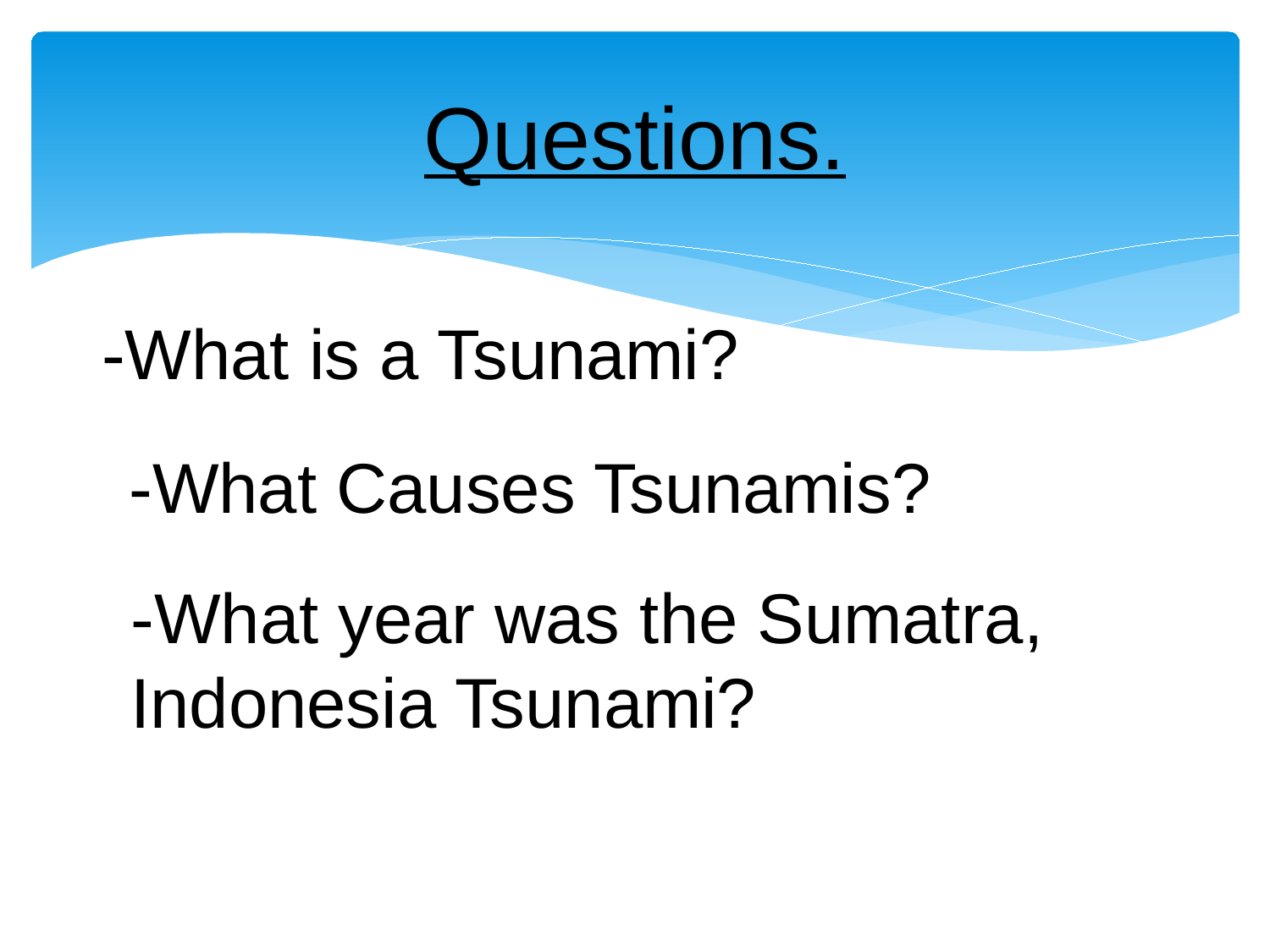

# Questions.
-What is a Tsunami?
-What Causes Tsunamis?
-What year was the Sumatra, Indonesia Tsunami?